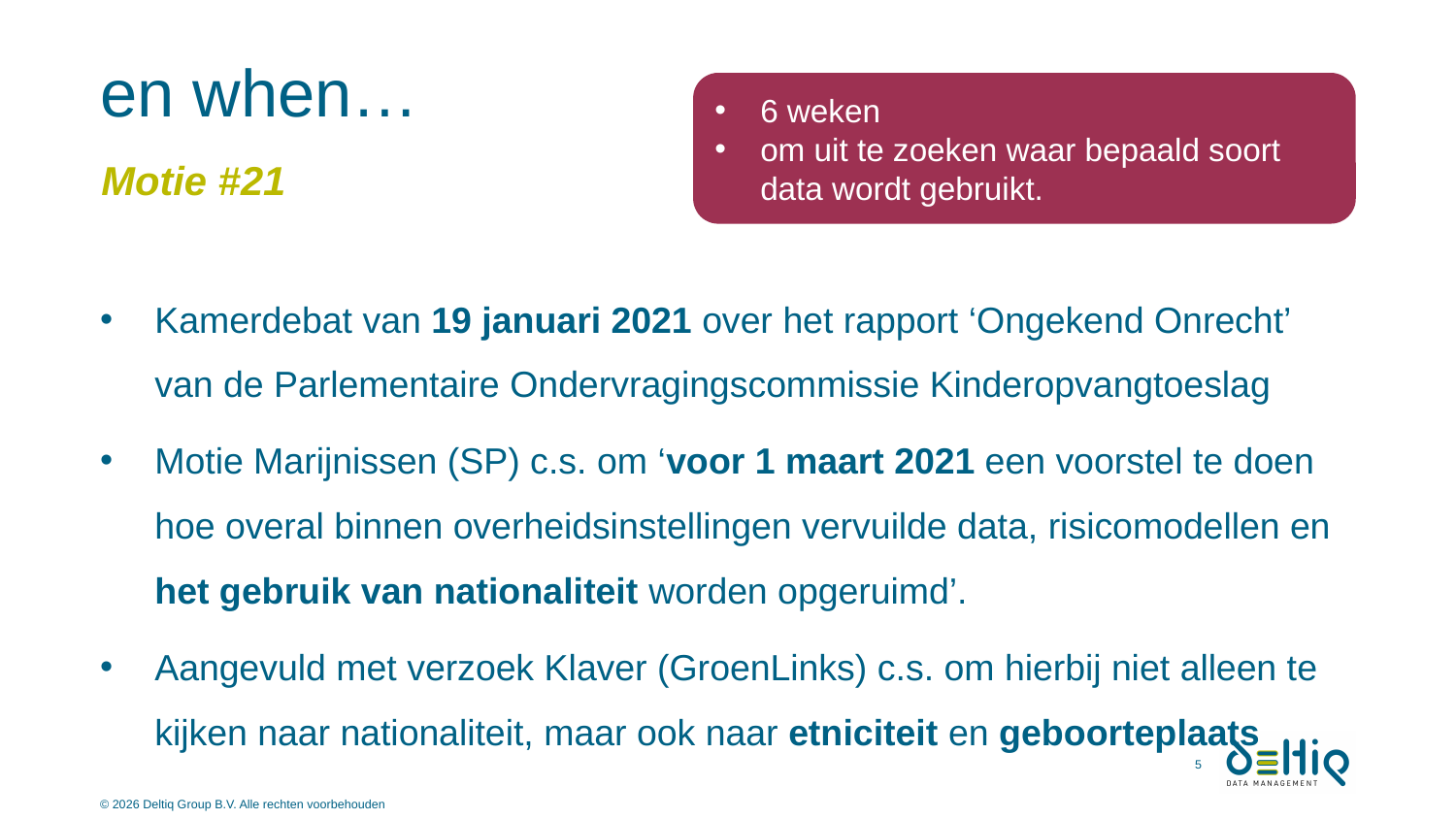

# en when…
6 weken
om uit te zoeken waar bepaald soort data wordt gebruikt.
Motie #21
Kamerdebat van 19 januari 2021 over het rapport ‘Ongekend Onrecht’ van de Parlementaire Ondervragingscommissie Kinderopvangtoeslag
Motie Marijnissen (SP) c.s. om ‘voor 1 maart 2021 een voorstel te doen hoe overal binnen overheidsinstellingen vervuilde data, risicomodellen en het gebruik van nationaliteit worden opgeruimd’.
Aangevuld met verzoek Klaver (GroenLinks) c.s. om hierbij niet alleen te kijken naar nationaliteit, maar ook naar etniciteit en geboorteplaats
5
© 2026 Deltiq Group B.V. Alle rechten voorbehouden